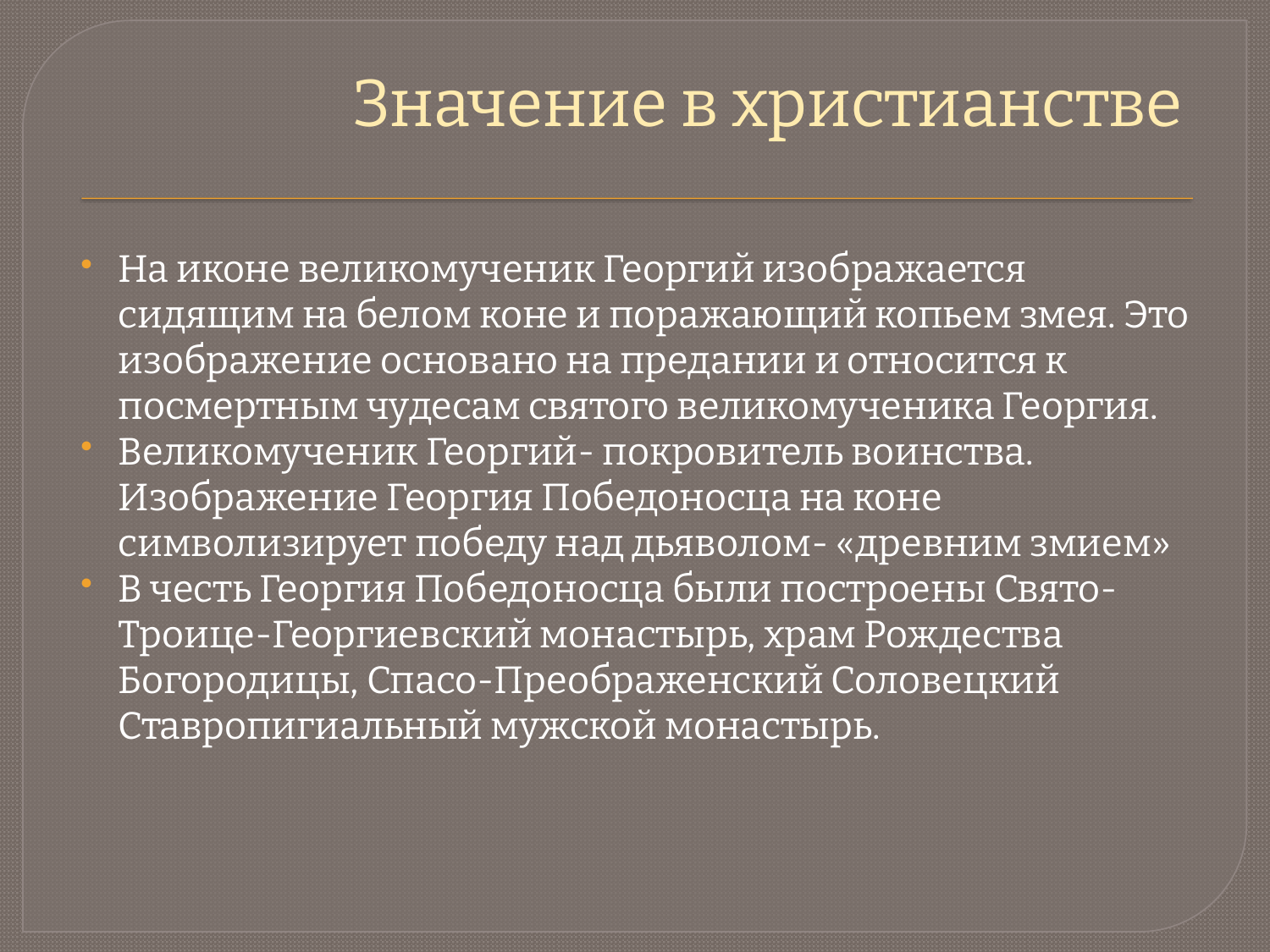

# Значение в христианстве
На иконе великомученик Георгий изображается сидящим на белом коне и поражающий копьем змея. Это изображение основано на предании и относится к посмертным чудесам святого великомученика Георгия.
Великомученик Георгий- покровитель воинства. Изображение Георгия Победоносца на коне символизирует победу над дьяволом- «древним змием»
В честь Георгия Победоносца были построены Свято-Троице-Георгиевский монастырь, храм Рождества Богородицы, Спасо-Преображенский Соловецкий Ставропигиальный мужской монастырь.